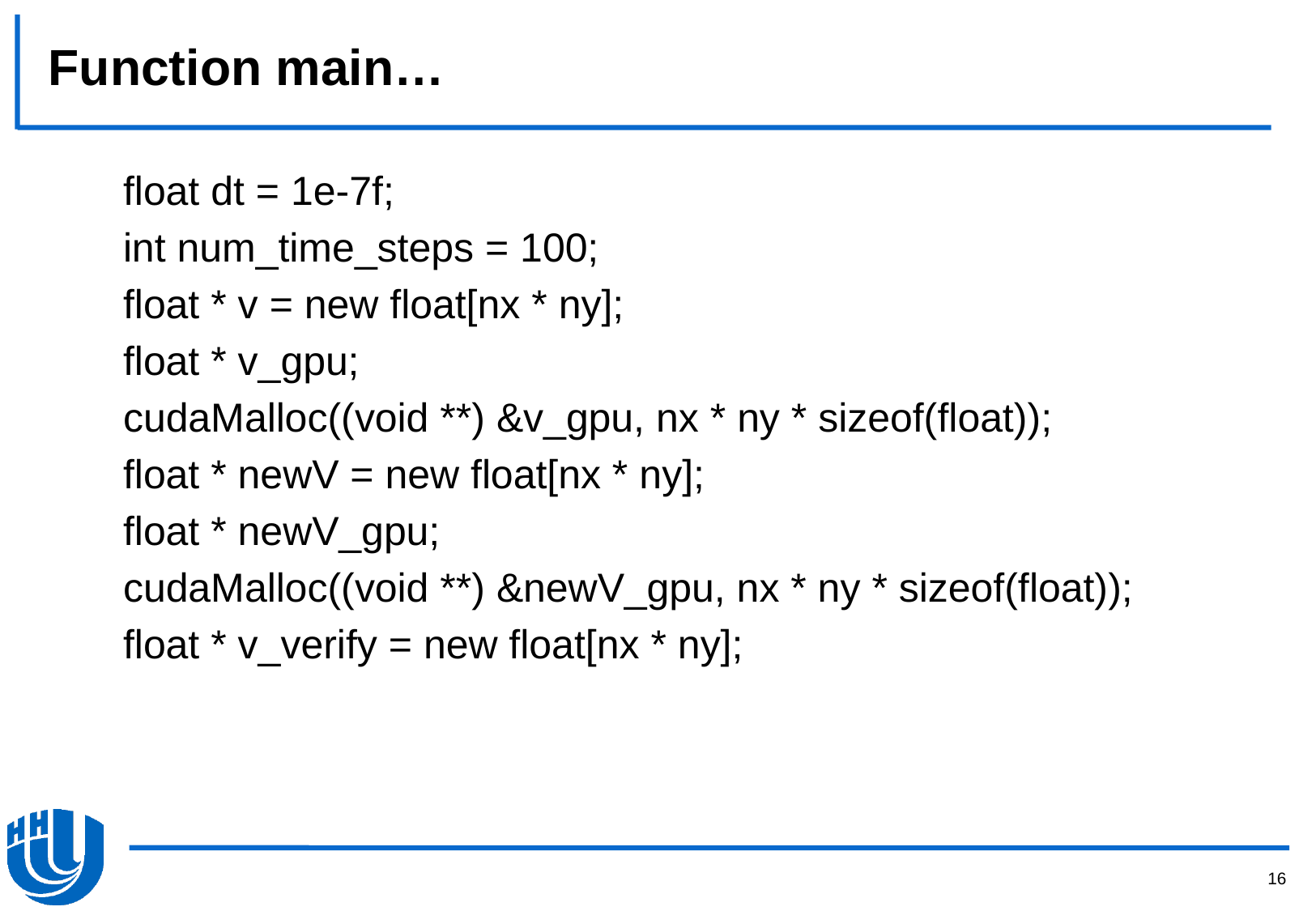

# Function main…
    float dt = 1e-7f;
    int num_time_steps = 100;
    float * v = new float[nx * ny];
    float * v_gpu;
    cudaMalloc((void **) &v_gpu, nx * ny * sizeof(float));
    float * newV = new float[nx * ny];
    float * newV_gpu;
    cudaMalloc((void **) &newV_gpu, nx * ny * sizeof(float));
    float * v_verify = new float[nx * ny];
16